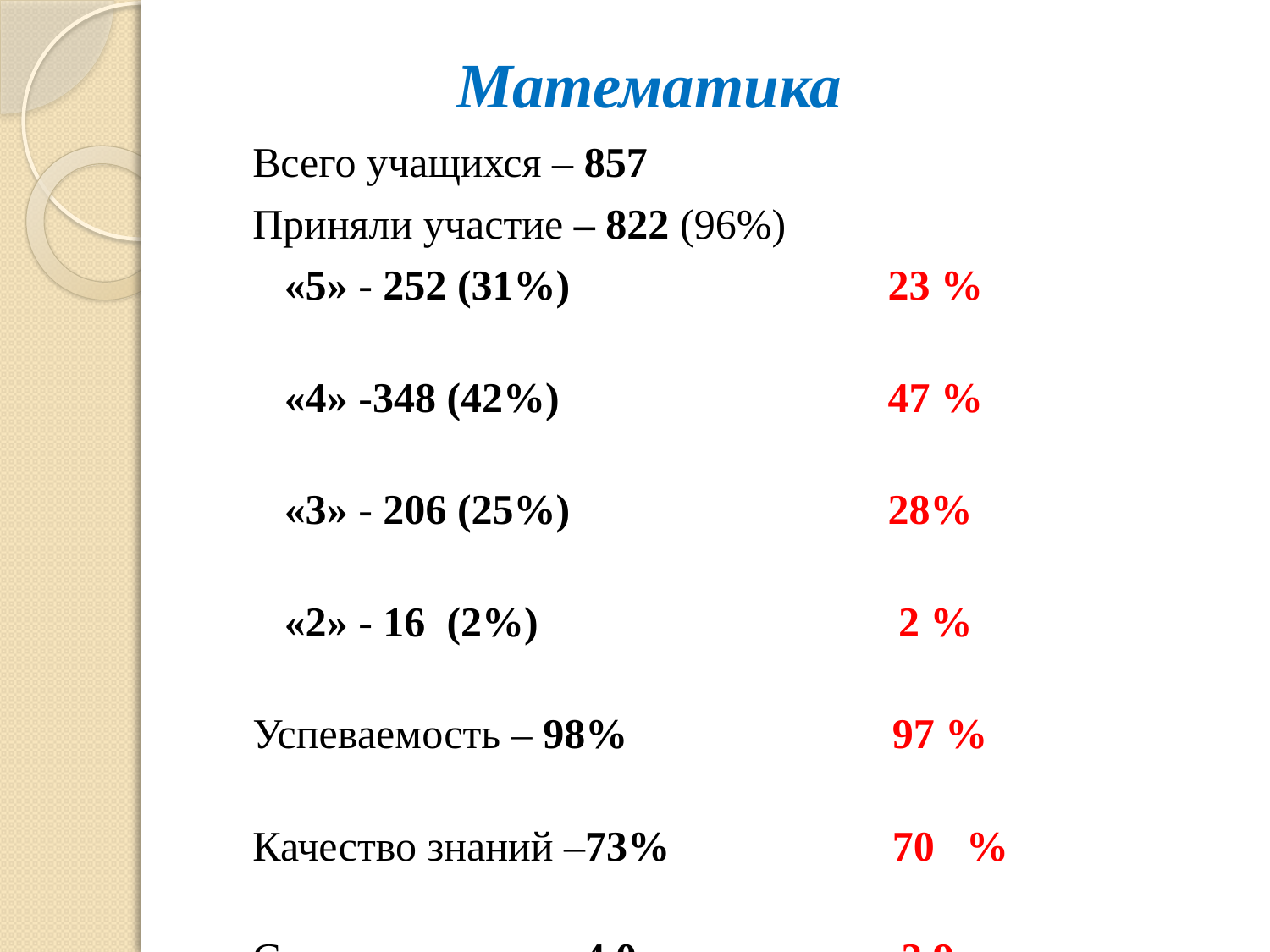

# Математика
Всего учащихся – 857
Приняли участие – 822 (96%)
   «5» - 252 (31%)                              23 %
   «4» -348 (42%)                               47 %
   «3» - 206 (25%)                              28%
   «2» - 16  (2%)                                  2 %
Успеваемость – 98%                         97 %
Качество знаний –73%                     70   %
Средняя оценка  - 4,0                         3,9